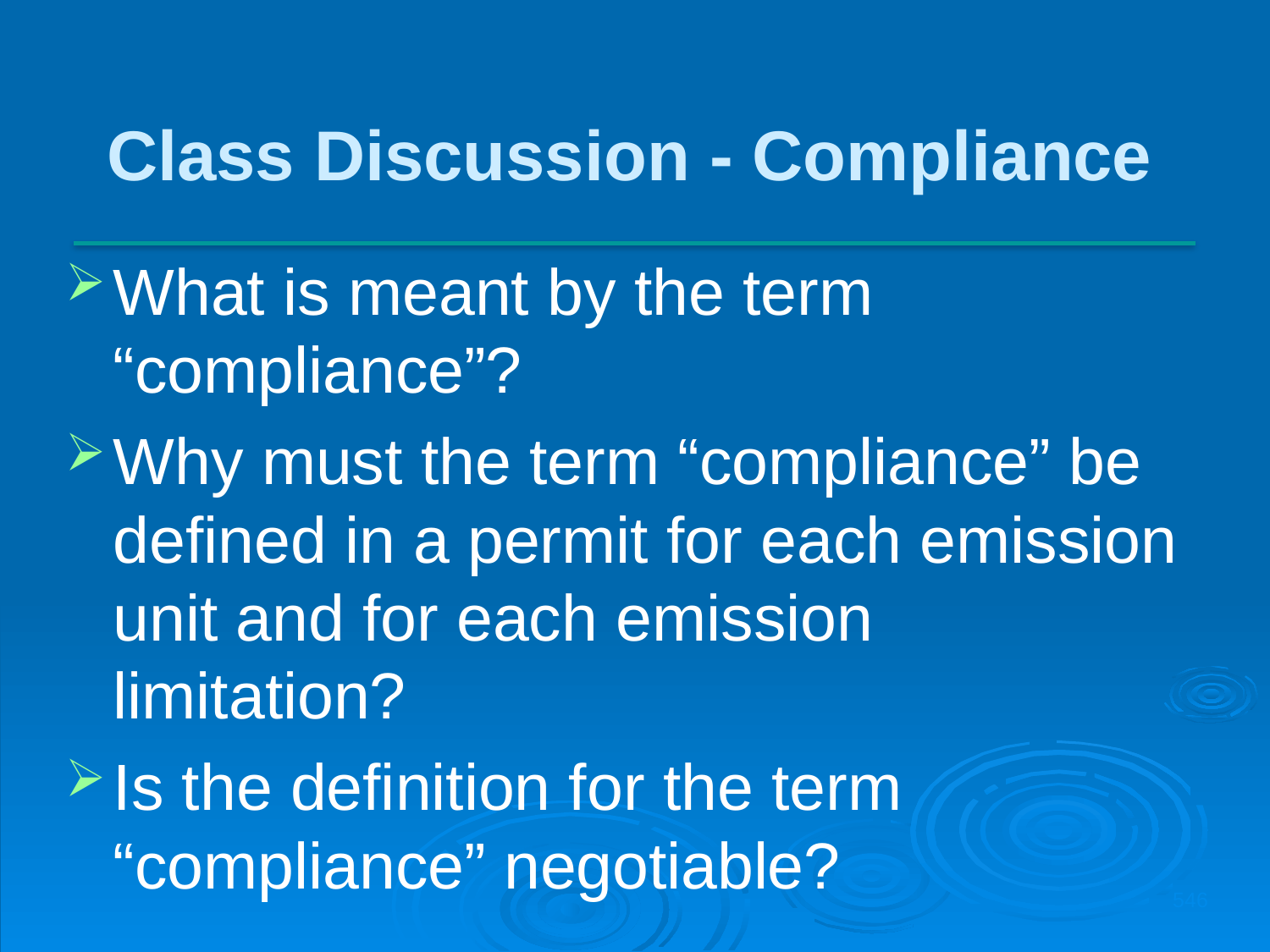

Class Discussion - Compliance
What is meant by the term “compliance”?
Why must the term “compliance” be defined in a permit for each emission unit and for each emission limitation?
Is the definition for the term “compliance” negotiable?
546